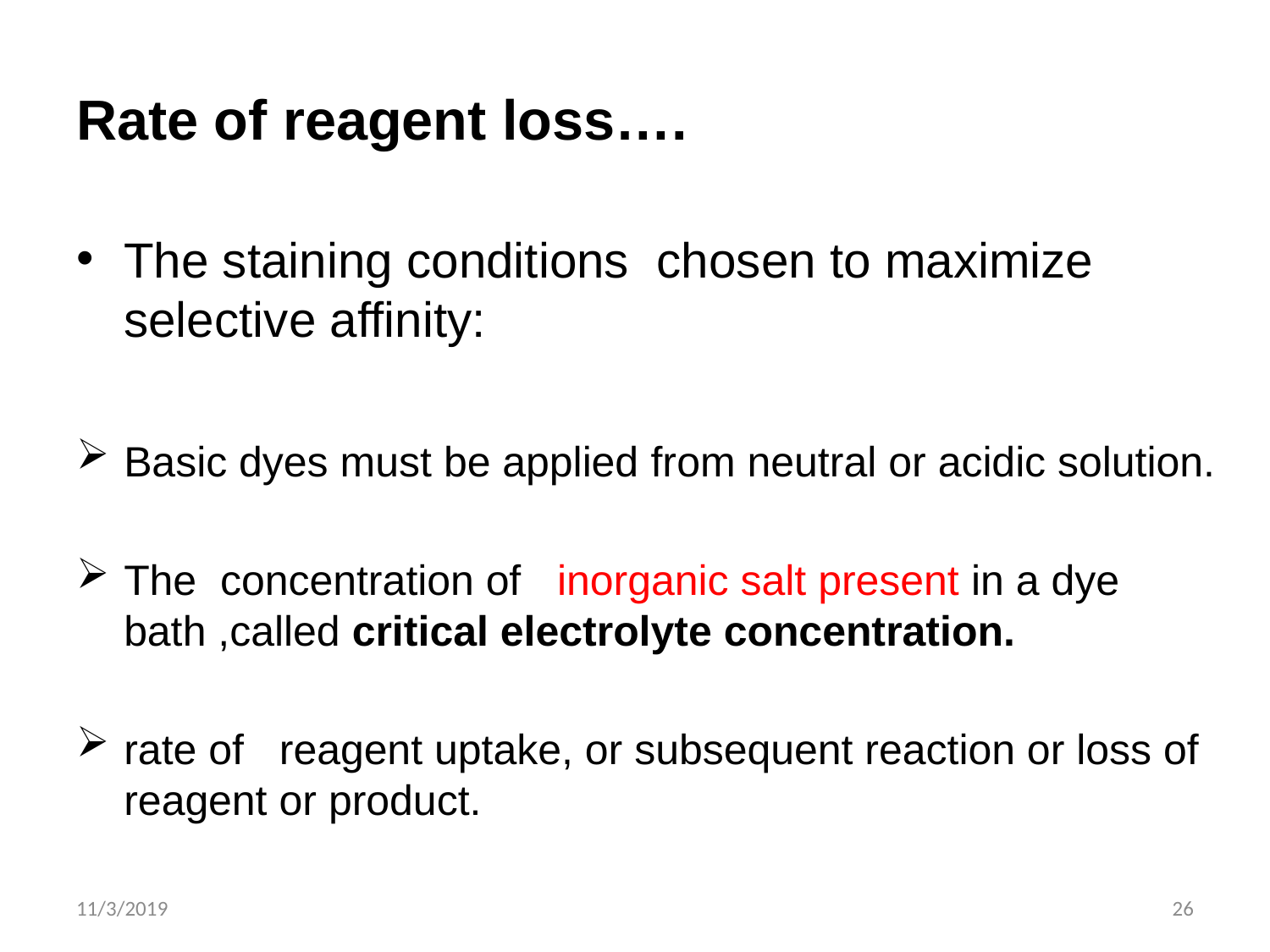

# Rate of reagent loss….
The staining conditions  chosen to maximize selective affinity:

Basic dyes must be applied from neutral or acidic solution.

The  concentration of   inorganic salt present in a dye bath ,called critical electrolyte concentration.

rate of   reagent uptake, or subsequent reaction or loss of reagent or product.

11/3/2019
26